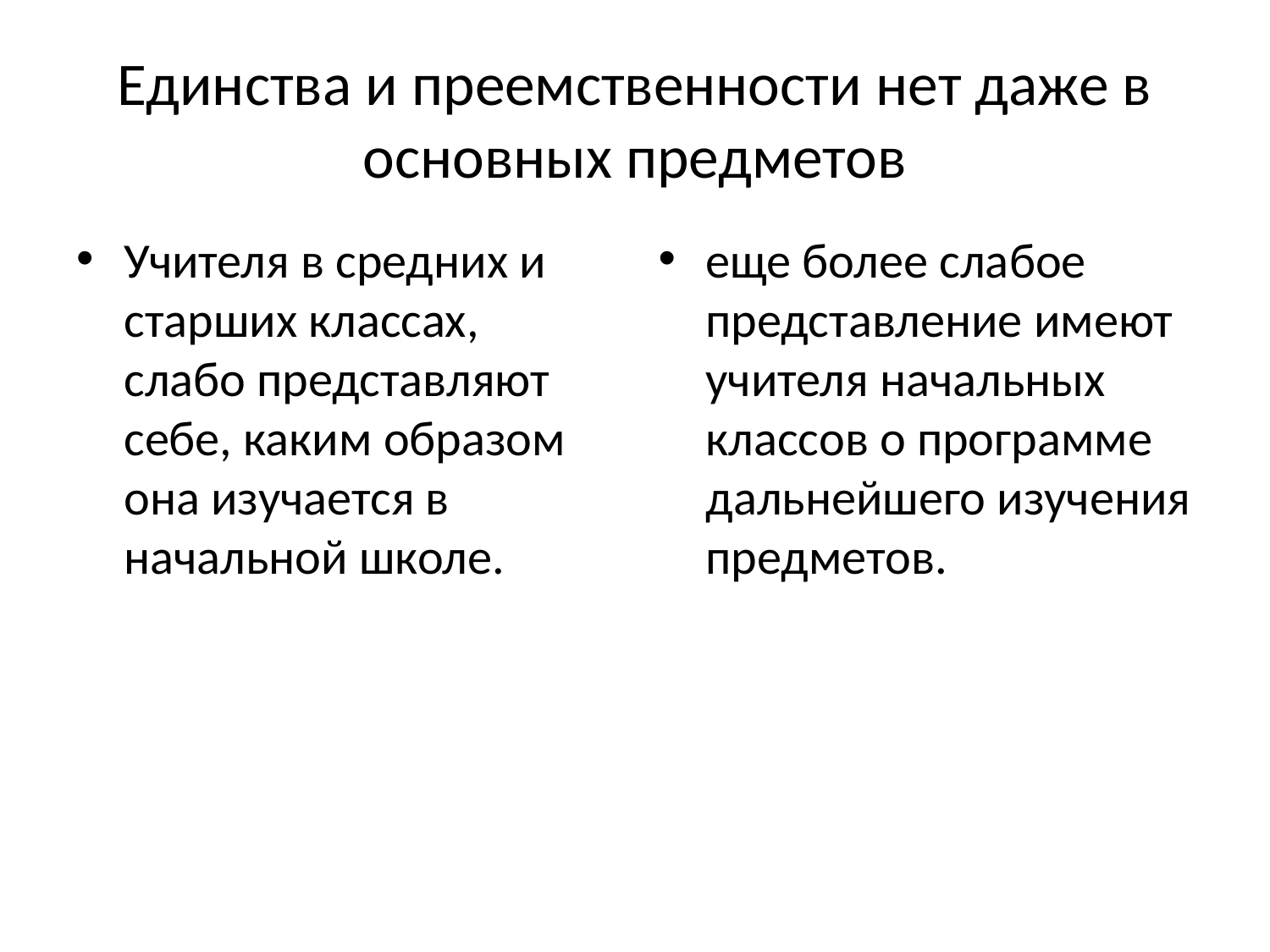

# Единства и преемственности нет даже в основных предметов
Учителя в средних и старших классах, слабо представляют себе, каким образом она изучается в начальной школе.
еще более слабое представление имеют учителя начальных классов о программе дальнейшего изучения предметов.